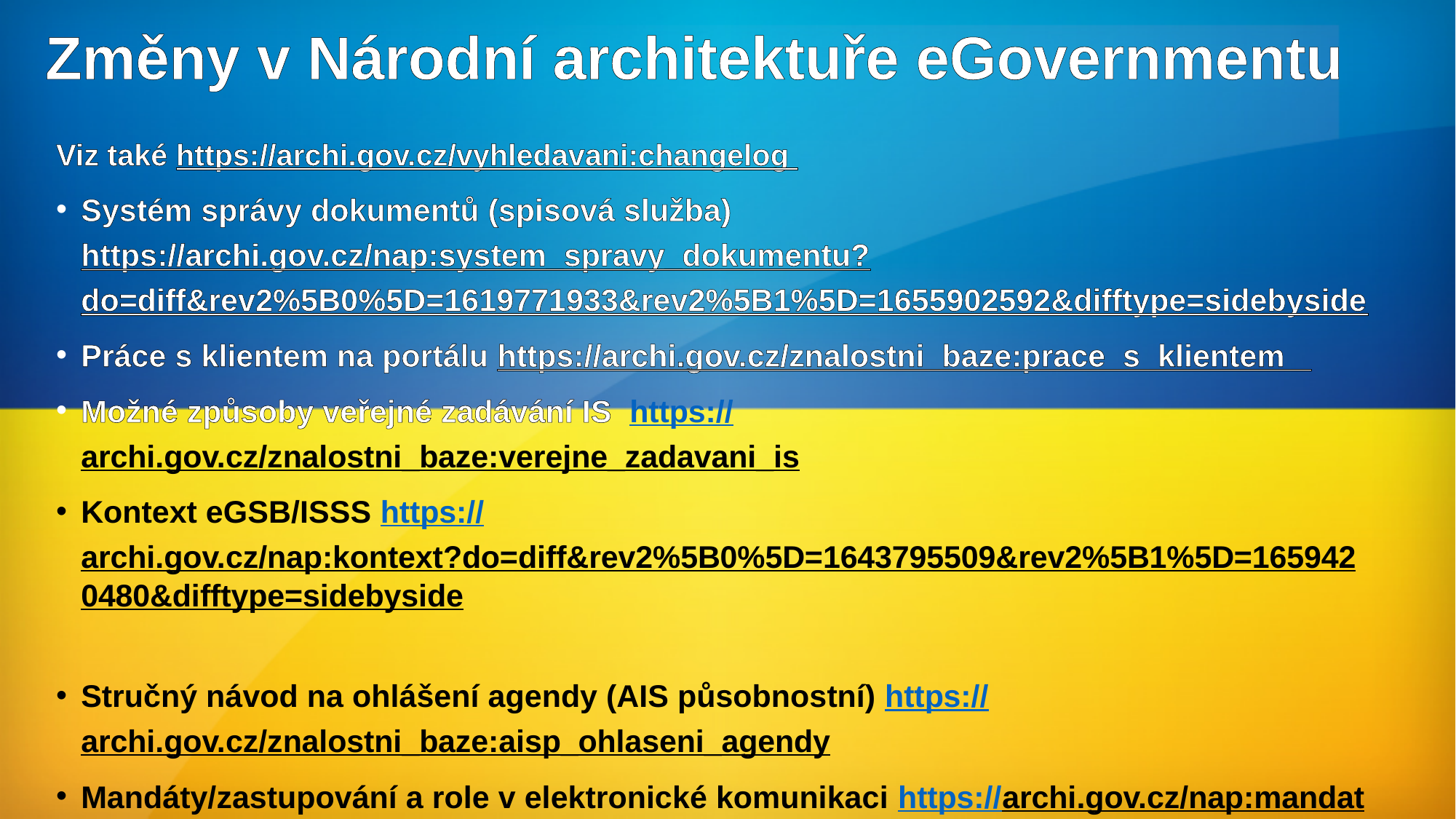

# Změny v Národní architektuře eGovernmentu
Viz také https://archi.gov.cz/vyhledavani:changelog
Systém správy dokumentů (spisová služba) https://archi.gov.cz/nap:system_spravy_dokumentu?do=diff&rev2%5B0%5D=1619771933&rev2%5B1%5D=1655902592&difftype=sidebyside
Práce s klientem na portálu https://archi.gov.cz/znalostni_baze:prace_s_klientem
Možné způsoby veřejné zadávání IS  https://archi.gov.cz/znalostni_baze:verejne_zadavani_is
Kontext eGSB/ISSS https://archi.gov.cz/nap:kontext?do=diff&rev2%5B0%5D=1643795509&rev2%5B1%5D=1659420480&difftype=sidebyside
Stručný návod na ohlášení agendy (AIS působnostní) https://archi.gov.cz/znalostni_baze:aisp_ohlaseni_agendy
Mandáty/zastupování a role v elektronické komunikaci https://archi.gov.cz/nap:mandat